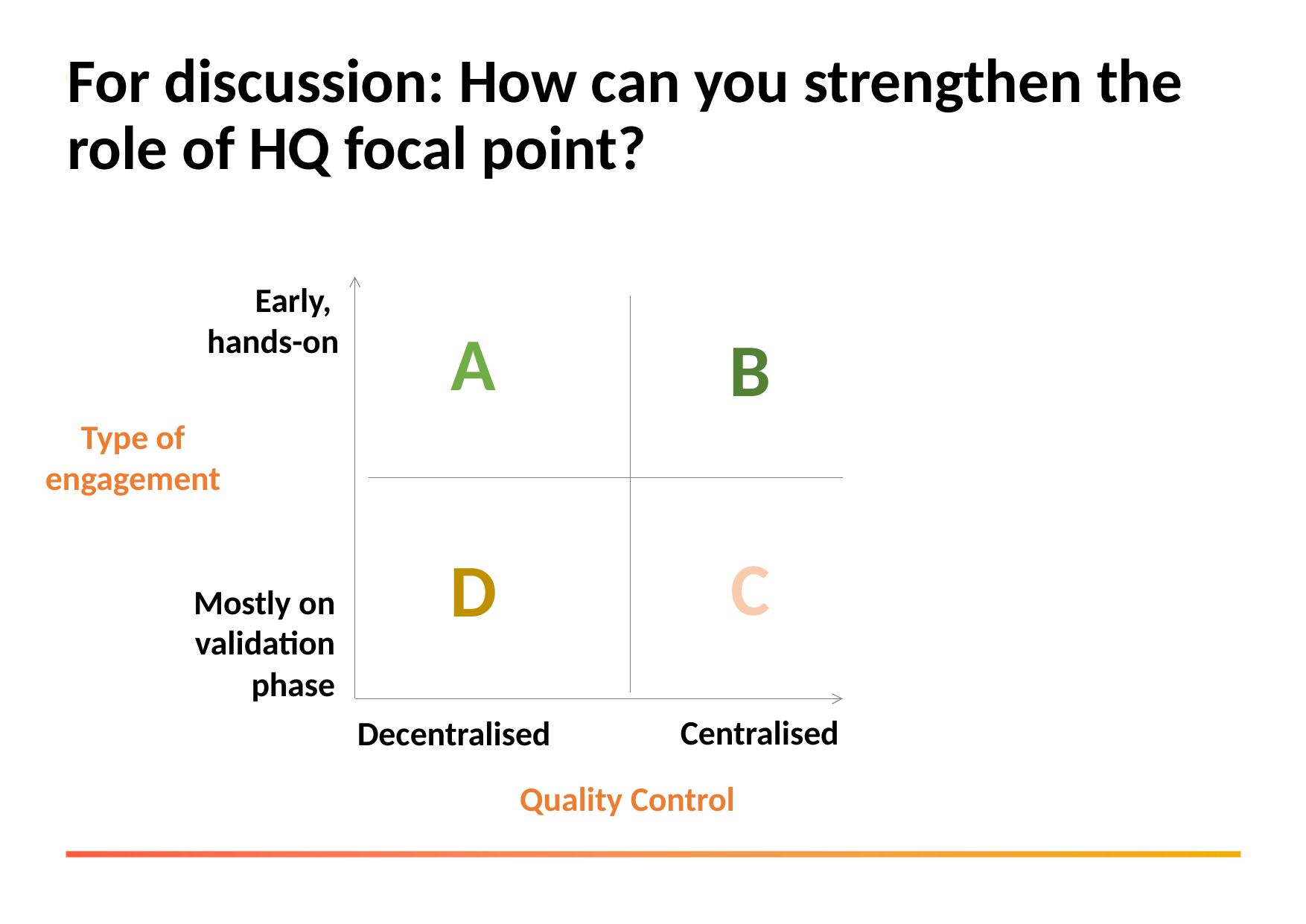

# For discussion: How can you strengthen the role of HQ focal point?
Early,
hands-on
A
B
Type of engagement

C
D
Mostly on validation phase

Centralised
Decentralised

Quality Control